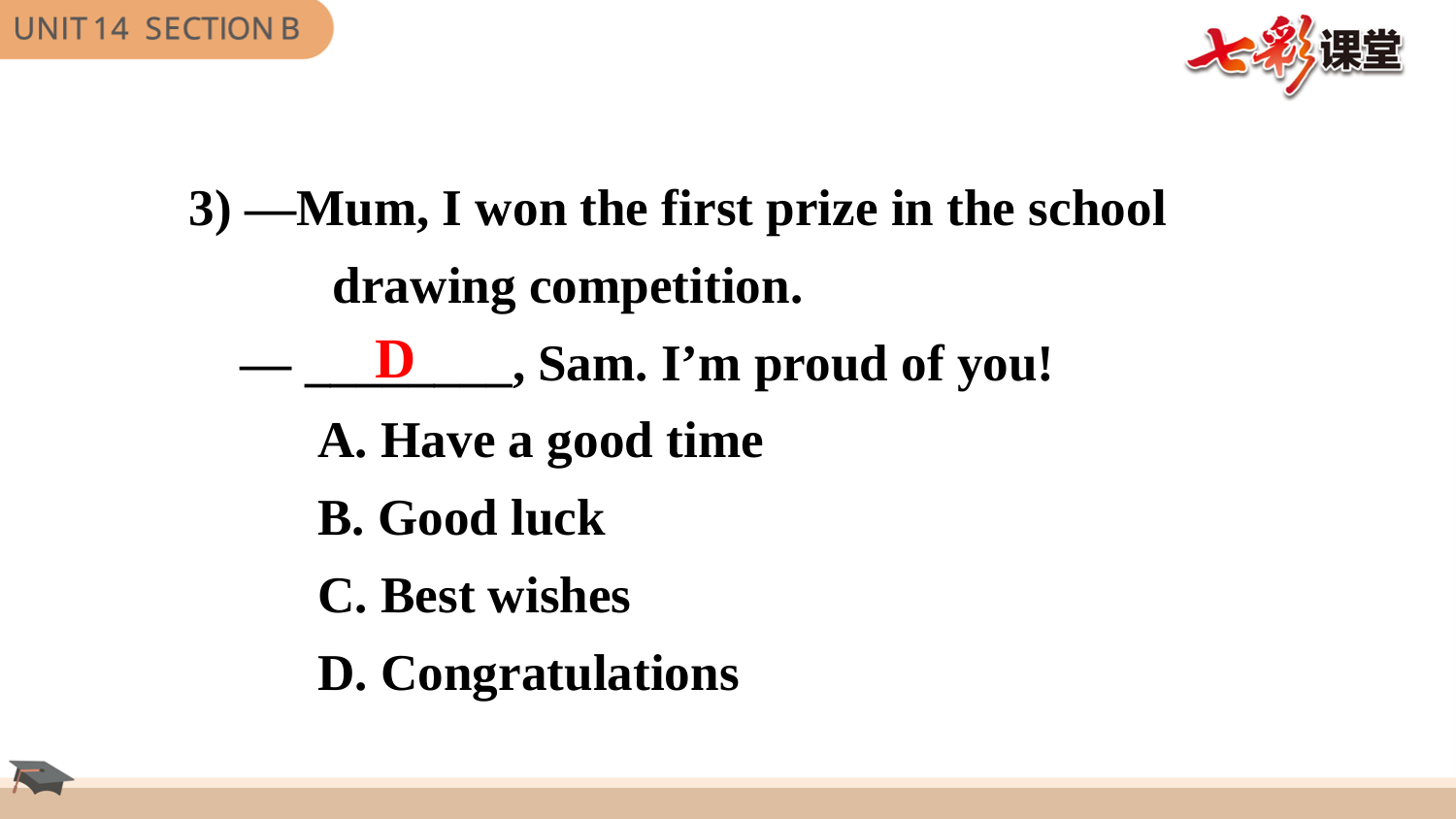

3) —Mum, I won the first prize in the school drawing competition.
    — ________, Sam. I’m proud of you!
          A. Have a good time
          B. Good luck
          C. Best wishes
          D. Congratulations
D